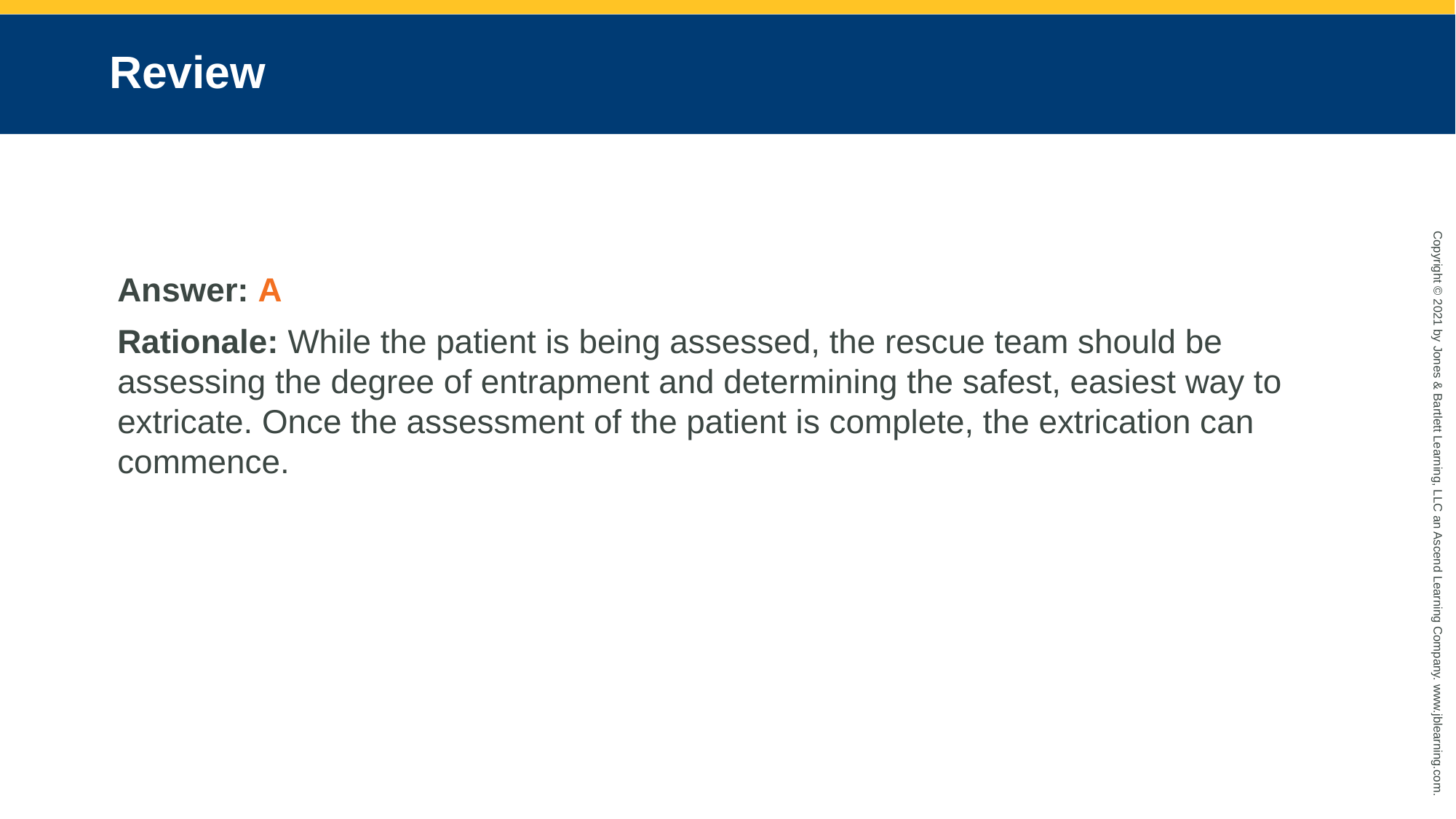

# Review
Answer: A
Rationale: While the patient is being assessed, the rescue team should be assessing the degree of entrapment and determining the safest, easiest way to extricate. Once the assessment of the patient is complete, the extrication can commence.